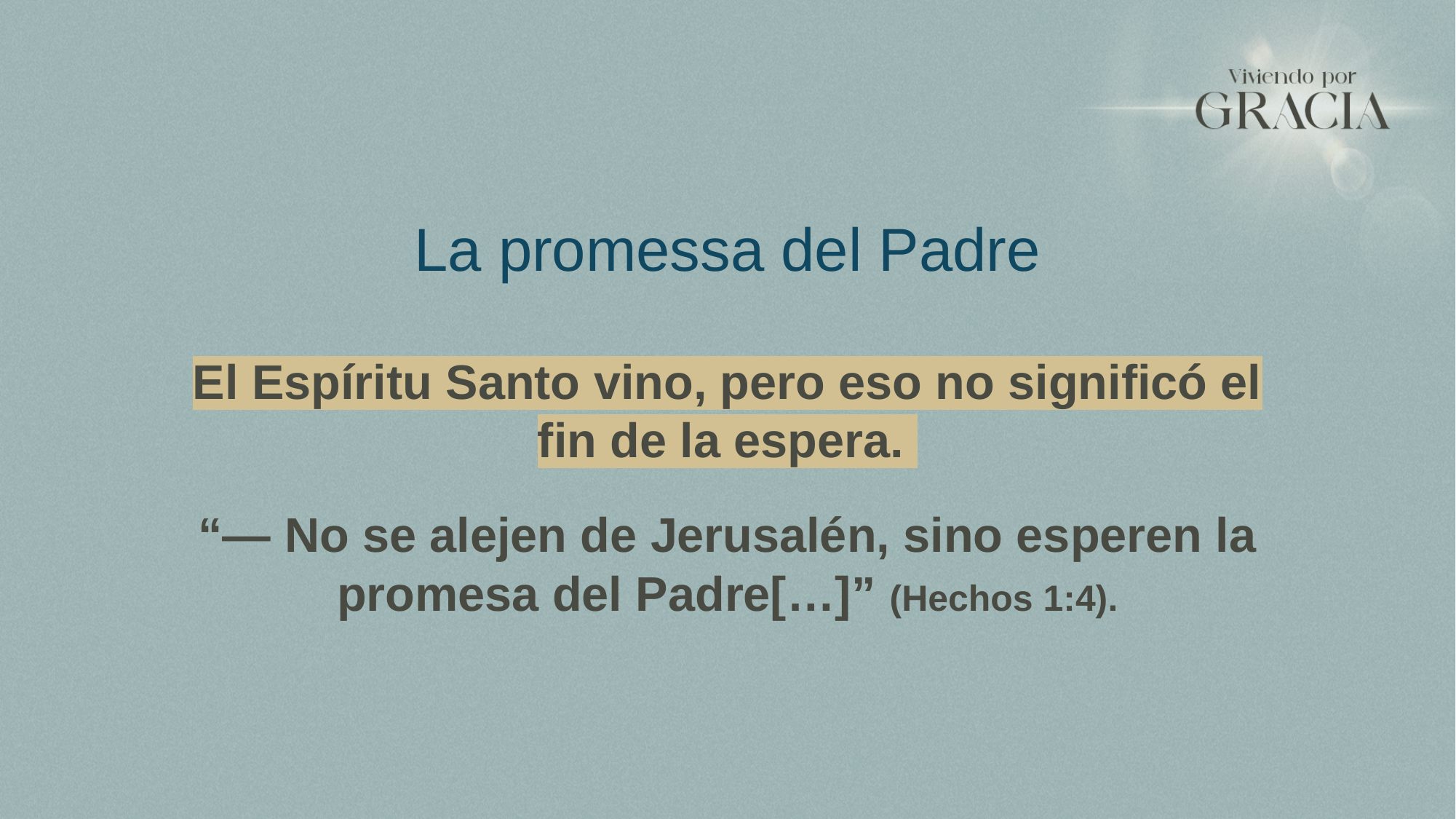

La promessa del Padre
El Espíritu Santo vino, pero eso no significó el fin de la espera.
“— No se alejen de Jerusalén, sino esperen la promesa del Padre[…]” (Hechos 1:4).